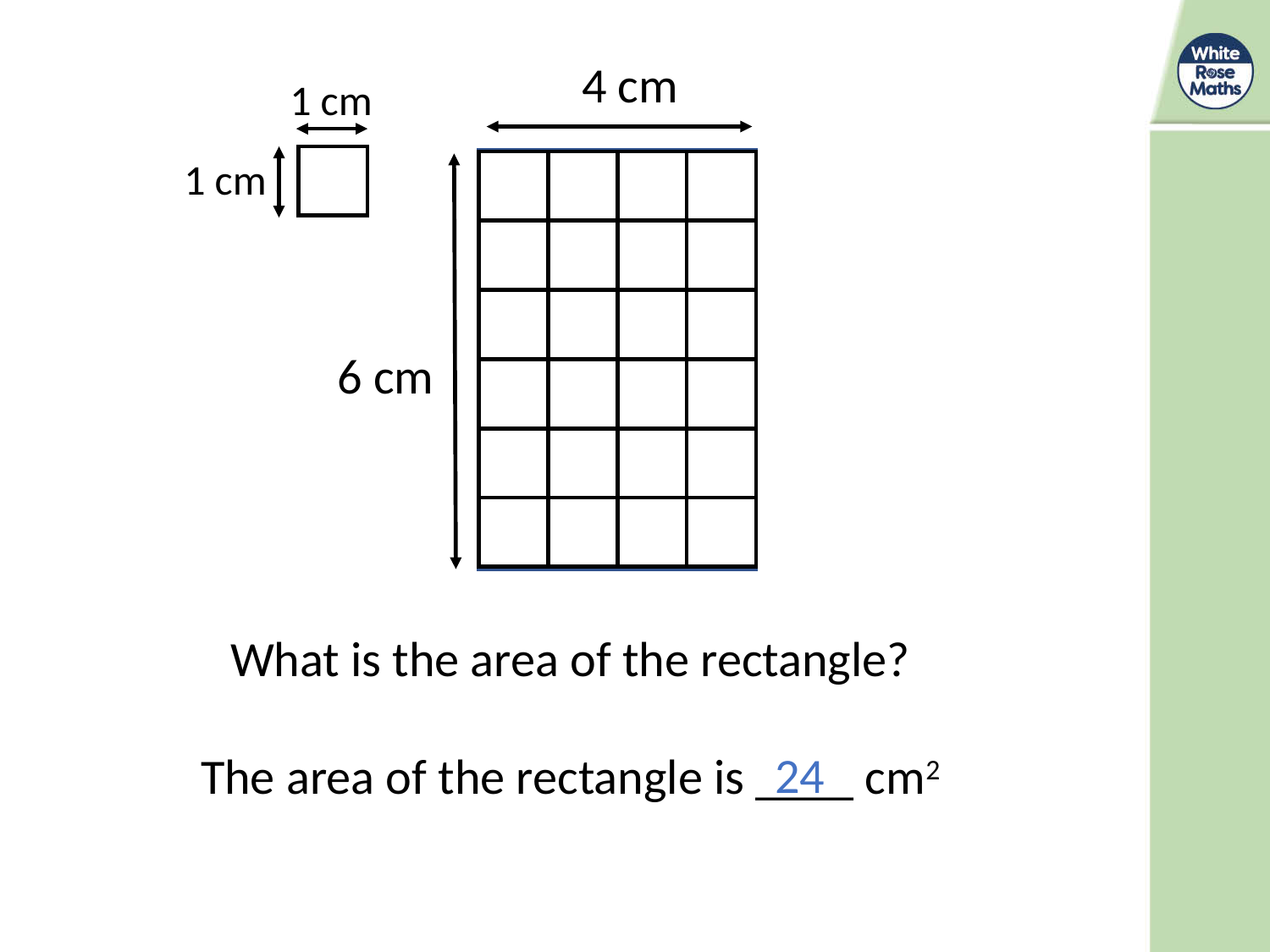

4 cm
1 cm
1 cm

6 cm

What is the area of the rectangle?

The area of the rectangle is ____ cm2
24